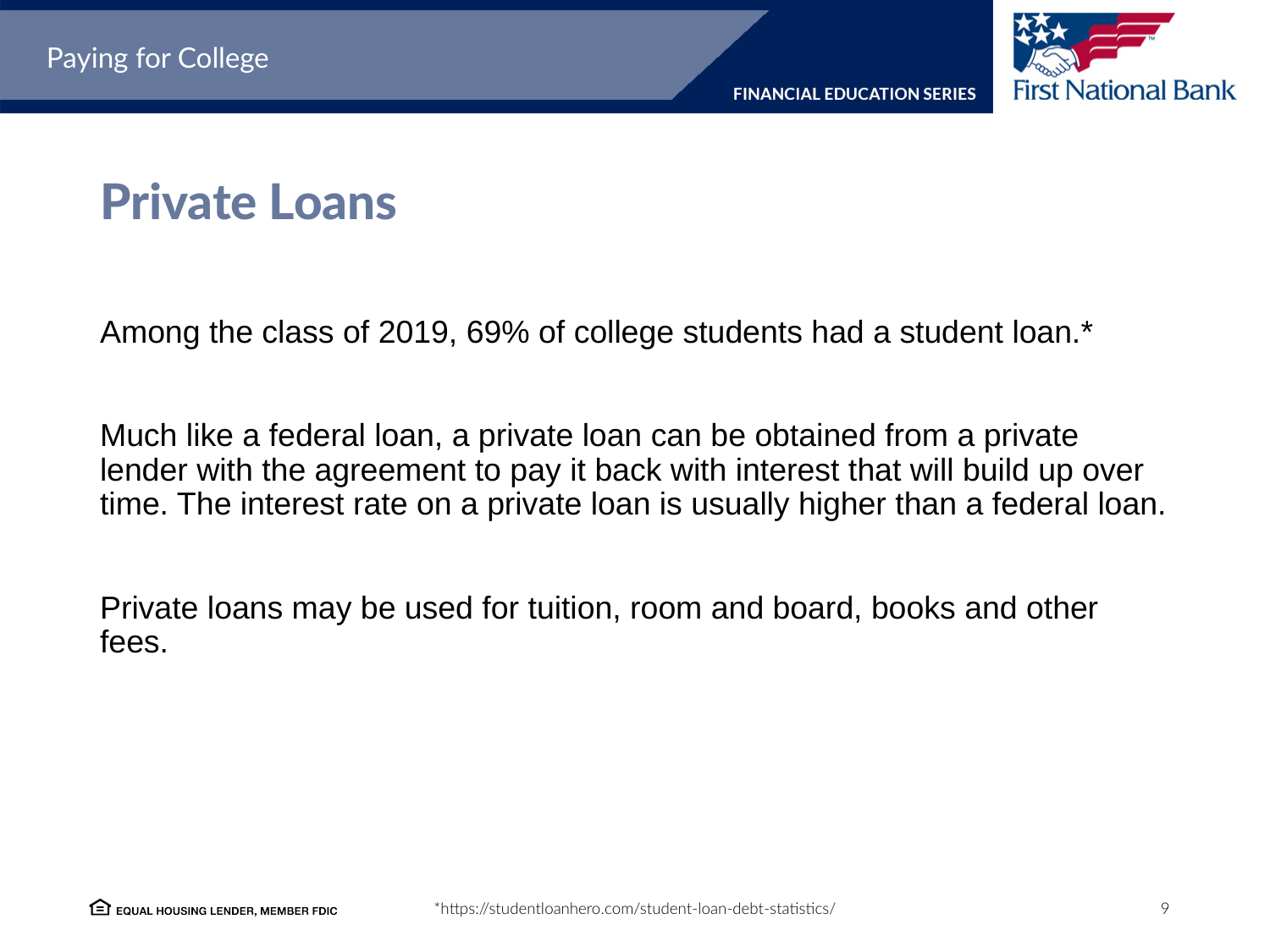

Paying for College
# Private Loans

Among the class of 2019, 69% of college students had a student loan.*

Much like a federal loan, a private loan can be obtained from a private lender with the agreement to pay it back with interest that will build up over time. The interest rate on a private loan is usually higher than a federal loan.

Private loans may be used for tuition, room and board, books and other fees.

*https://studentloanhero.com/student-loan-debt-statistics/
9